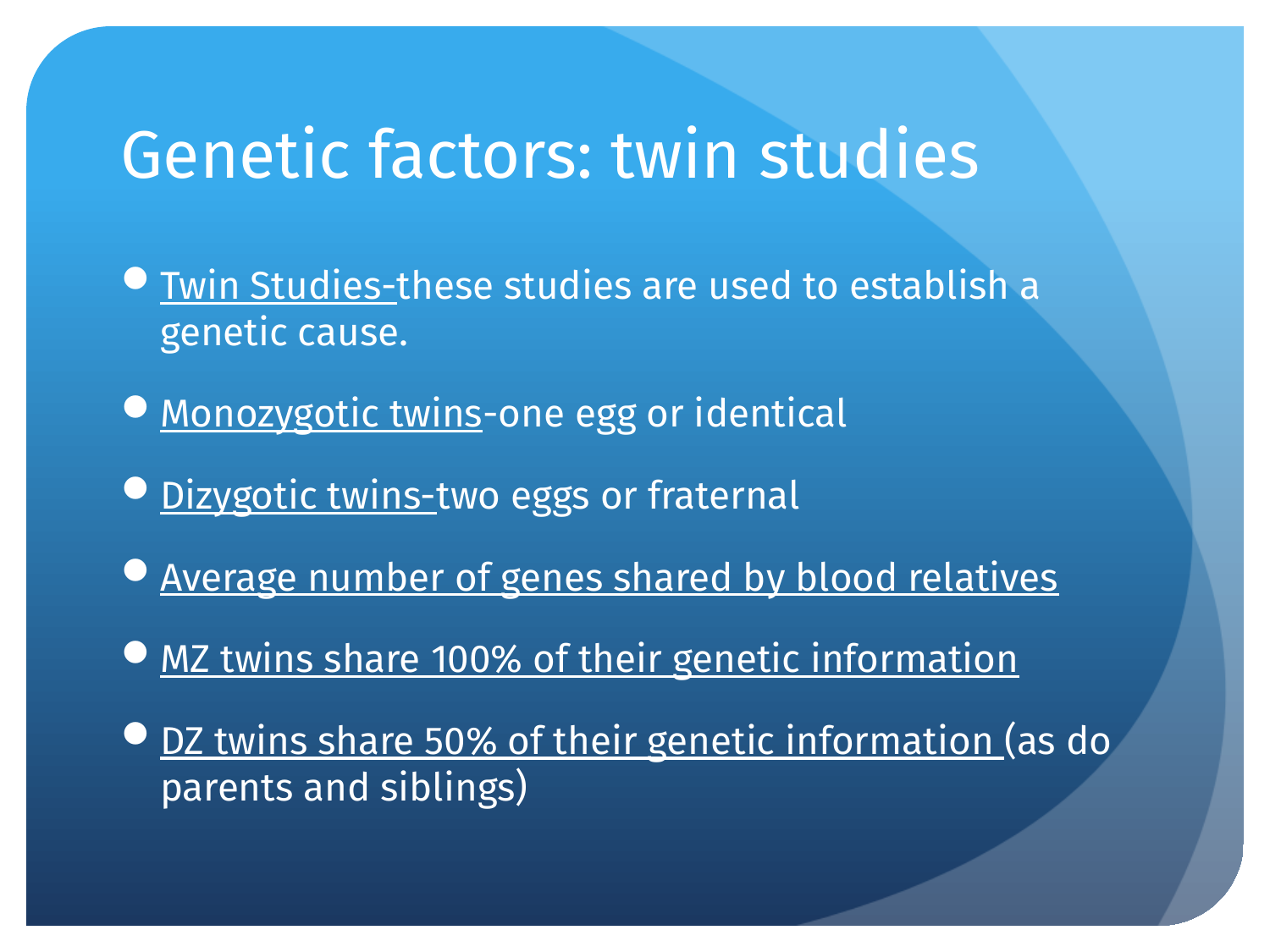

# Genetic factors: twin studies
Twin Studies-these studies are used to establish a genetic cause.
Monozygotic twins-one egg or identical
Dizygotic twins-two eggs or fraternal
Average number of genes shared by blood relatives
MZ twins share 100% of their genetic information
DZ twins share 50% of their genetic information (as do parents and siblings)